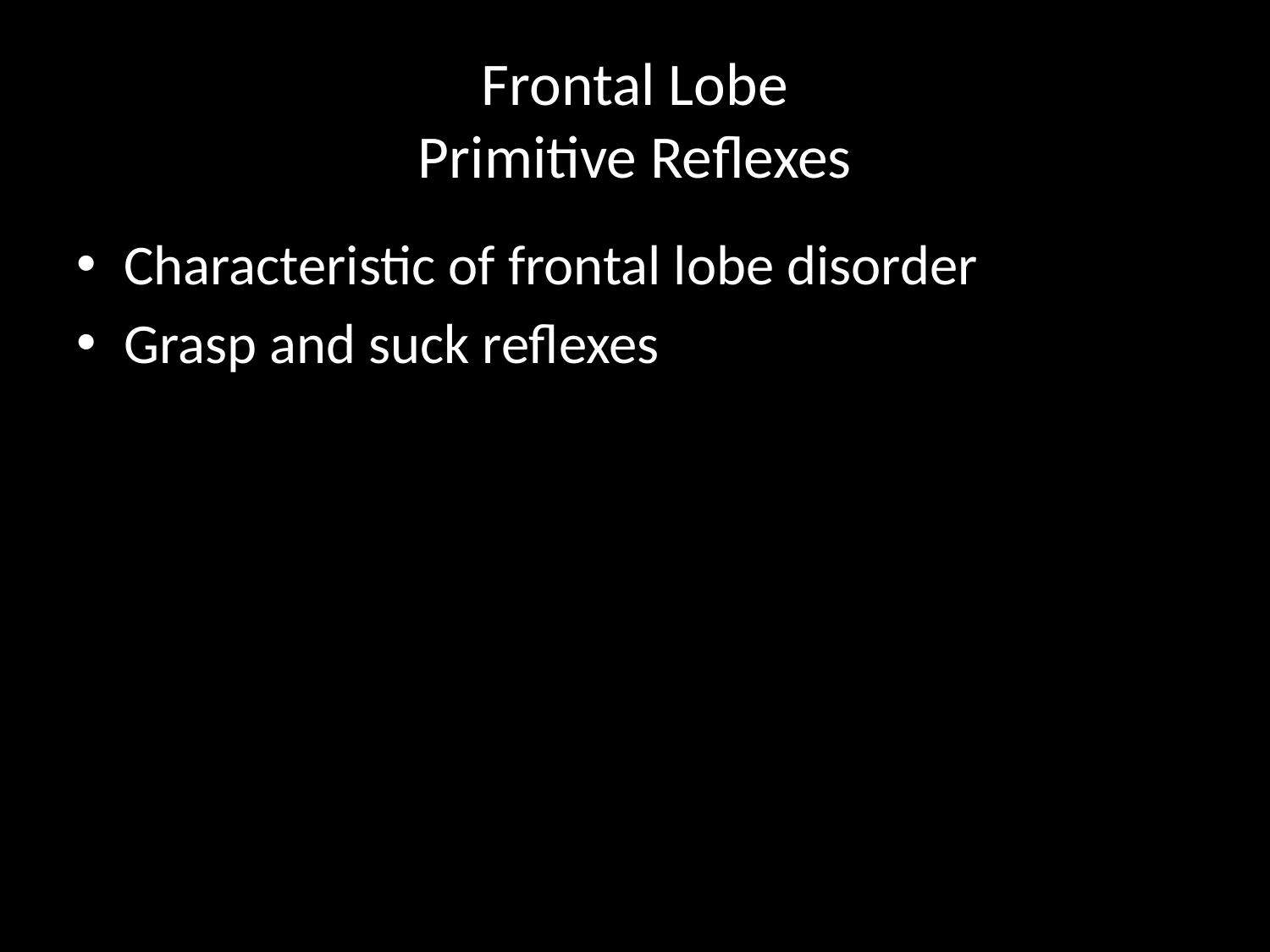

# Frontal Lobe Primitive Reflexes
Characteristic of frontal lobe disorder
Grasp and suck reflexes